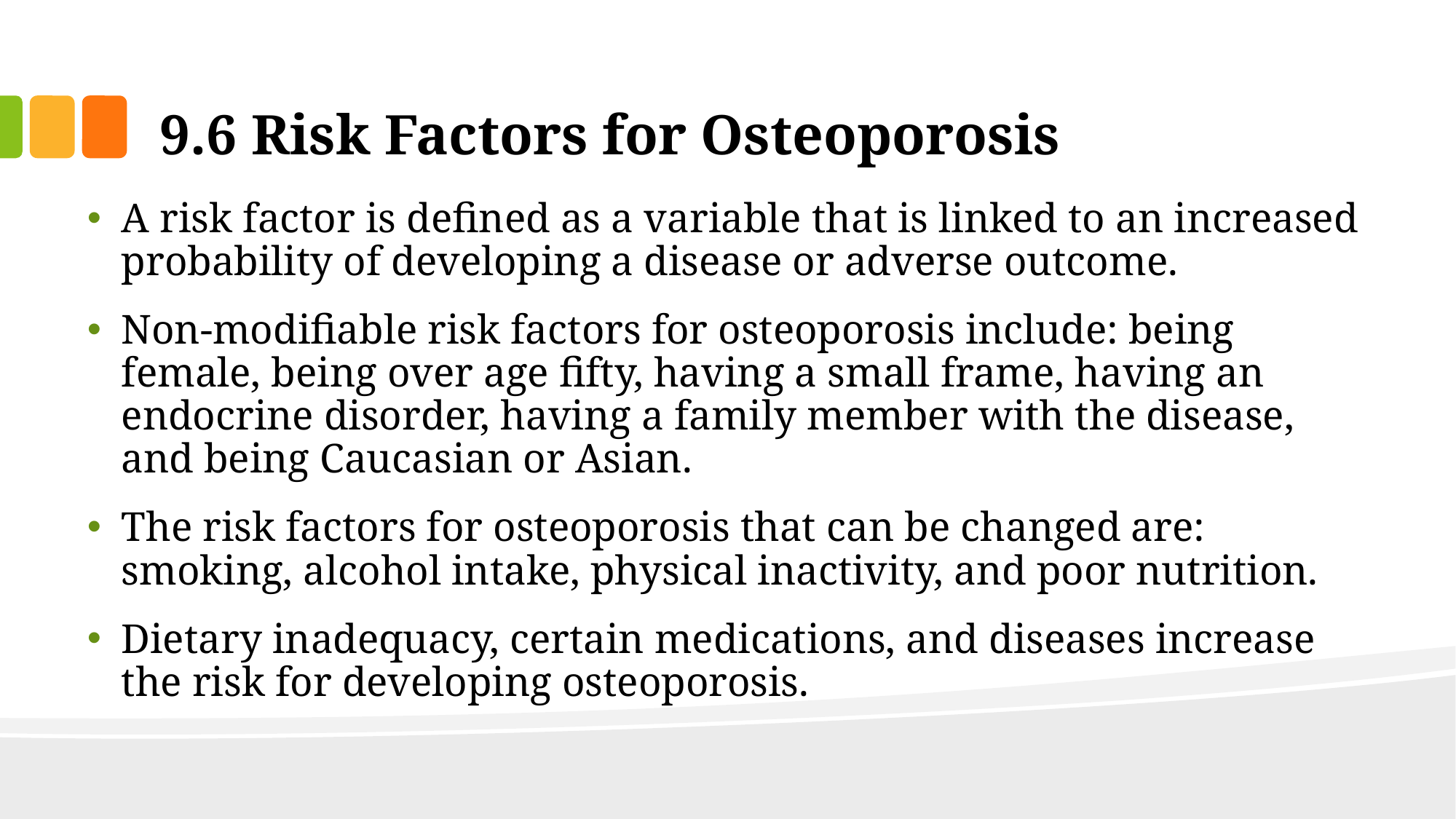

# 9.6 Risk Factors for Osteoporosis
A risk factor is defined as a variable that is linked to an increased probability of developing a disease or adverse outcome.
Non-modifiable risk factors for osteoporosis include: being female, being over age fifty, having a small frame, having an endocrine disorder, having a family member with the disease, and being Caucasian or Asian.
The risk factors for osteoporosis that can be changed are: smoking, alcohol intake, physical inactivity, and poor nutrition.
Dietary inadequacy, certain medications, and diseases increase the risk for developing osteoporosis.